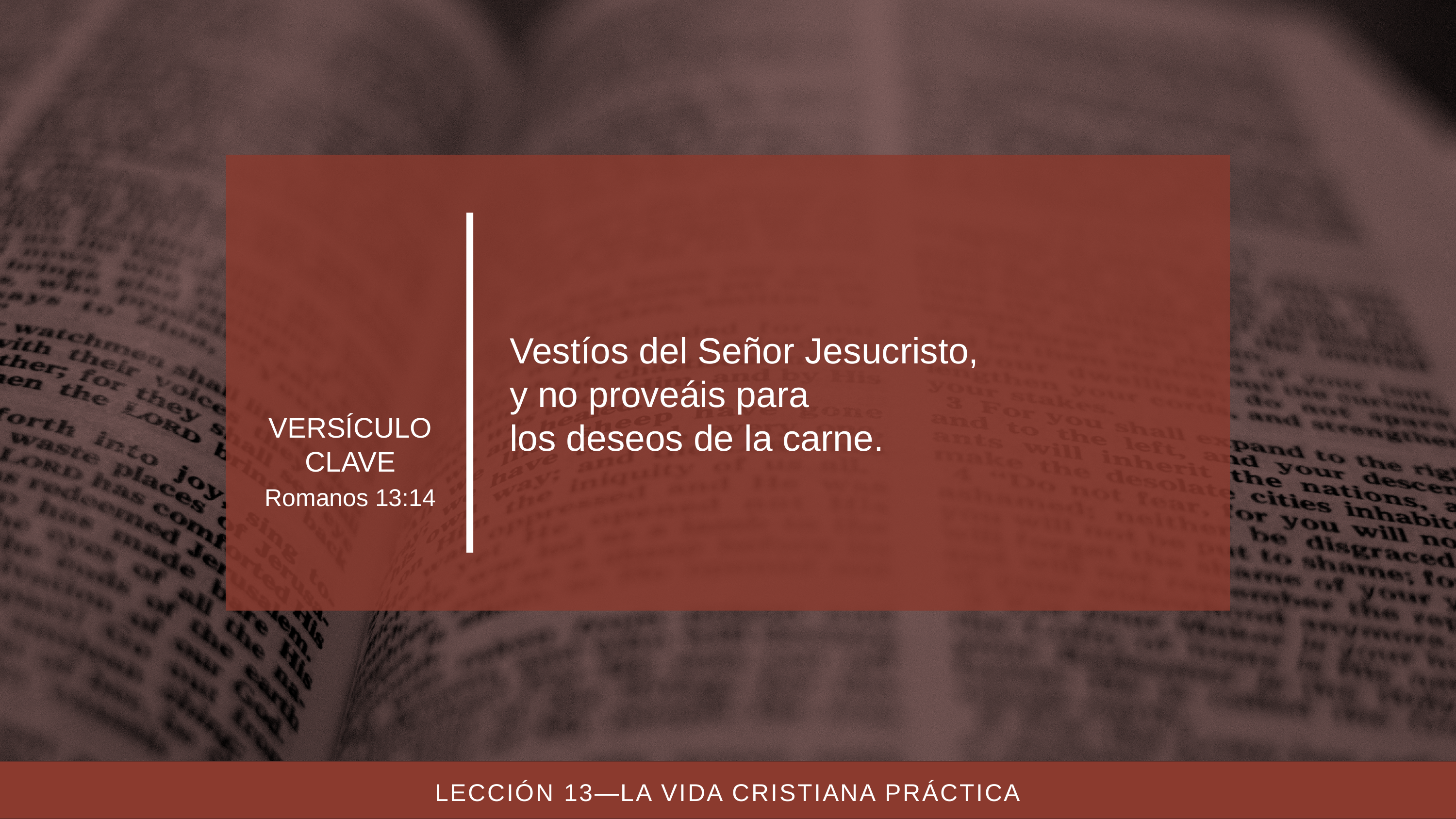

Vestíos del Señor Jesucristo,
y no proveáis para
los deseos de la carne.